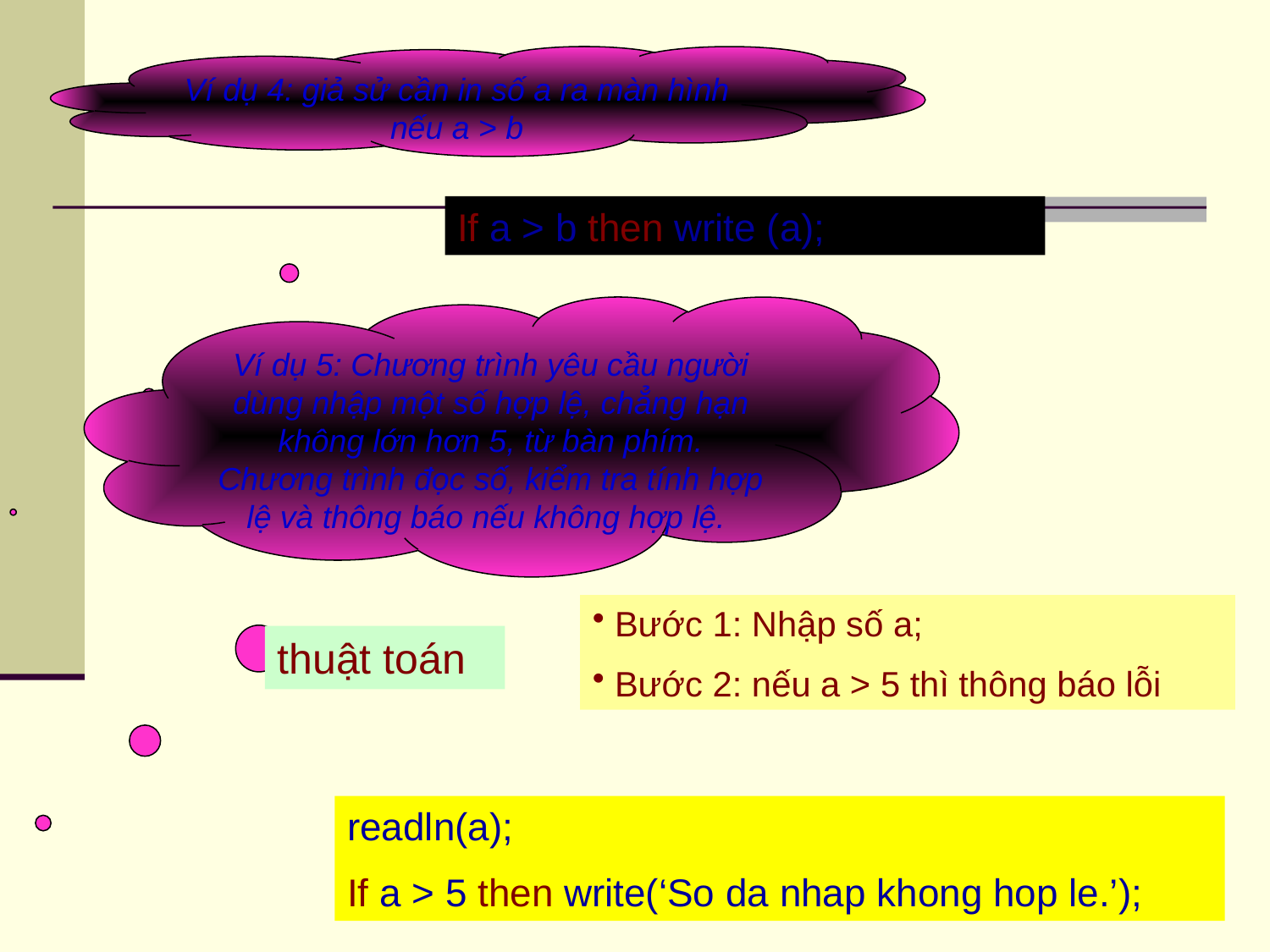

Ví dụ 4: giả sử cần in số a ra màn hình nếu a > b
If a > b then write (a);
Ví dụ 5: Chương trình yêu cầu người dùng nhập một số hợp lệ, chẳng hạn không lớn hơn 5, từ bàn phím. Chương trình đọc số, kiểm tra tính hợp lệ và thông báo nếu không hợp lệ.
 Bước 1: Nhập số a;
 Bước 2: nếu a > 5 thì thông báo lỗi
thuật toán
readln(a);
If a > 5 then write(‘So da nhap khong hop le.’);